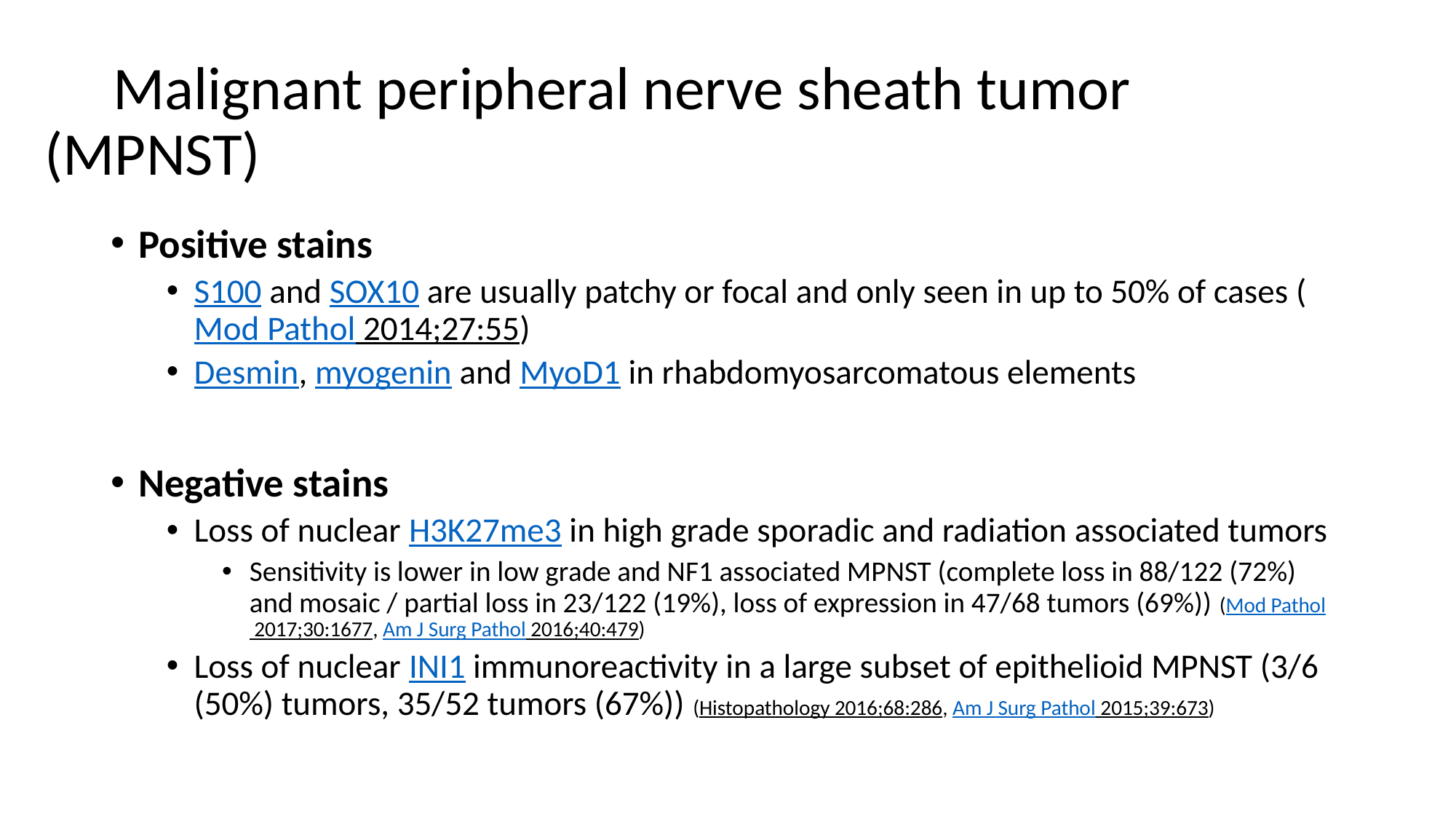

# Malignant peripheral nerve sheath tumor (MPNST)
Positive stains
S100 and SOX10 are usually patchy or focal and only seen in up to 50% of cases (Mod Pathol 2014;27:55)
Desmin, myogenin and MyoD1 in rhabdomyosarcomatous elements

Negative stains
Loss of nuclear H3K27me3 in high grade sporadic and radiation associated tumors
Sensitivity is lower in low grade and NF1 associated MPNST (complete loss in 88/122 (72%) and mosaic / partial loss in 23/122 (19%), loss of expression in 47/68 tumors (69%)) (Mod Pathol 2017;30:1677, Am J Surg Pathol 2016;40:479)
Loss of nuclear INI1 immunoreactivity in a large subset of epithelioid MPNST (3/6 (50%) tumors, 35/52 tumors (67%)) (Histopathology 2016;68:286, Am J Surg Pathol 2015;39:673)